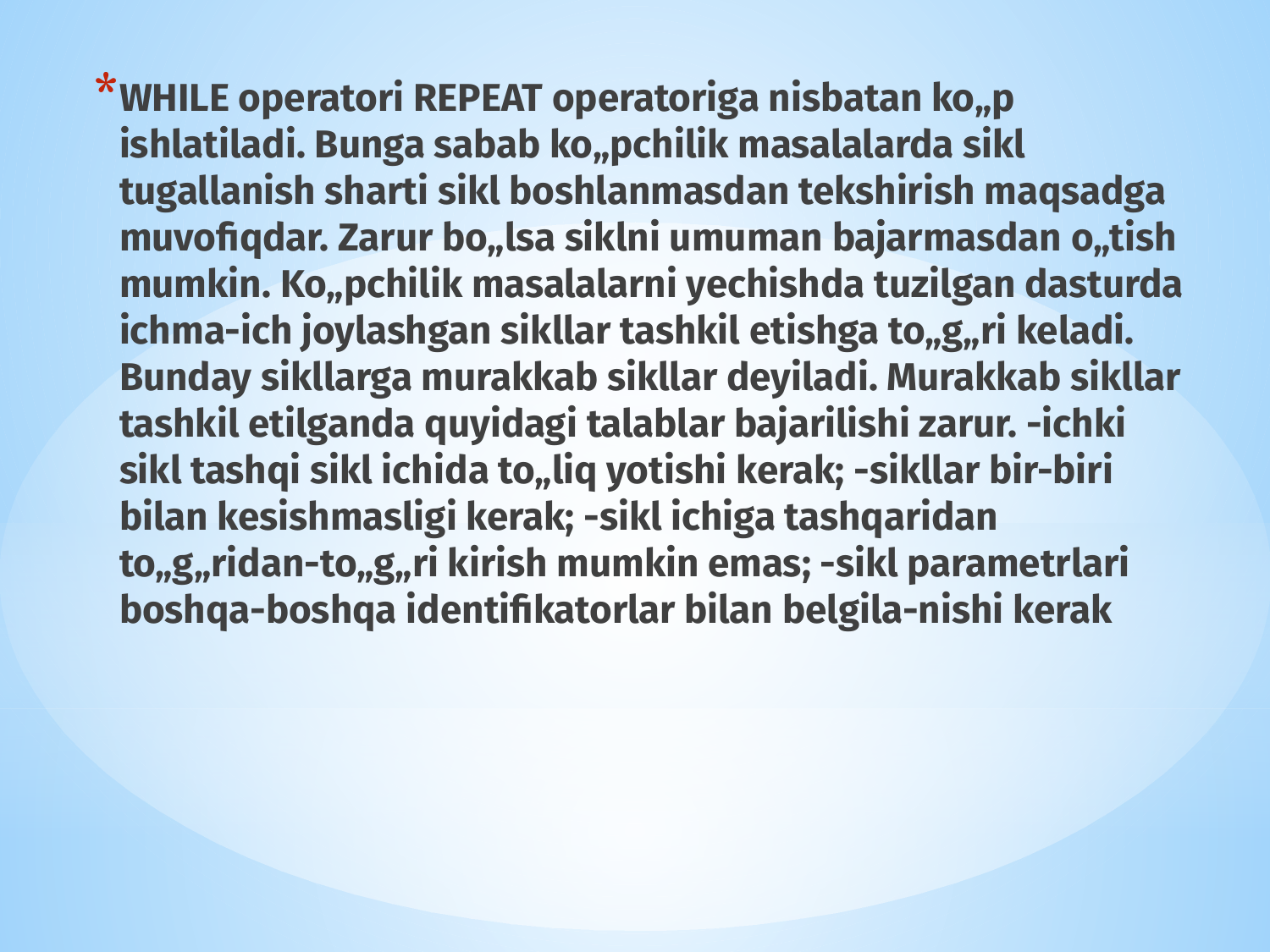

WHILE operatori REPEAT operatoriga nisbatan ko„p ishlatiladi. Bunga sabab ko„pchilik masalalarda sikl tugallanish sharti sikl boshlanmasdan tekshirish maqsadga muvofiqdar. Zarur bo„lsa siklni umuman bajarmasdan o„tish mumkin. Ko„pchilik masalalarni yechishda tuzilgan dasturda ichma-ich joylashgan sikllar tashkil etishga to„g„ri keladi. Bunday sikllarga murakkab sikllar deyiladi. Murakkab sikllar tashkil etilganda quyidagi talablar bajarilishi zarur. -ichki sikl tashqi sikl ichida to„liq yotishi kerak; -sikllar bir-biri bilan kesishmasligi kerak; -sikl ichiga tashqaridan to„g„ridan-to„g„ri kirish mumkin emas; -sikl parametrlari boshqa-boshqa identifikatorlar bilan belgila-nishi kerak